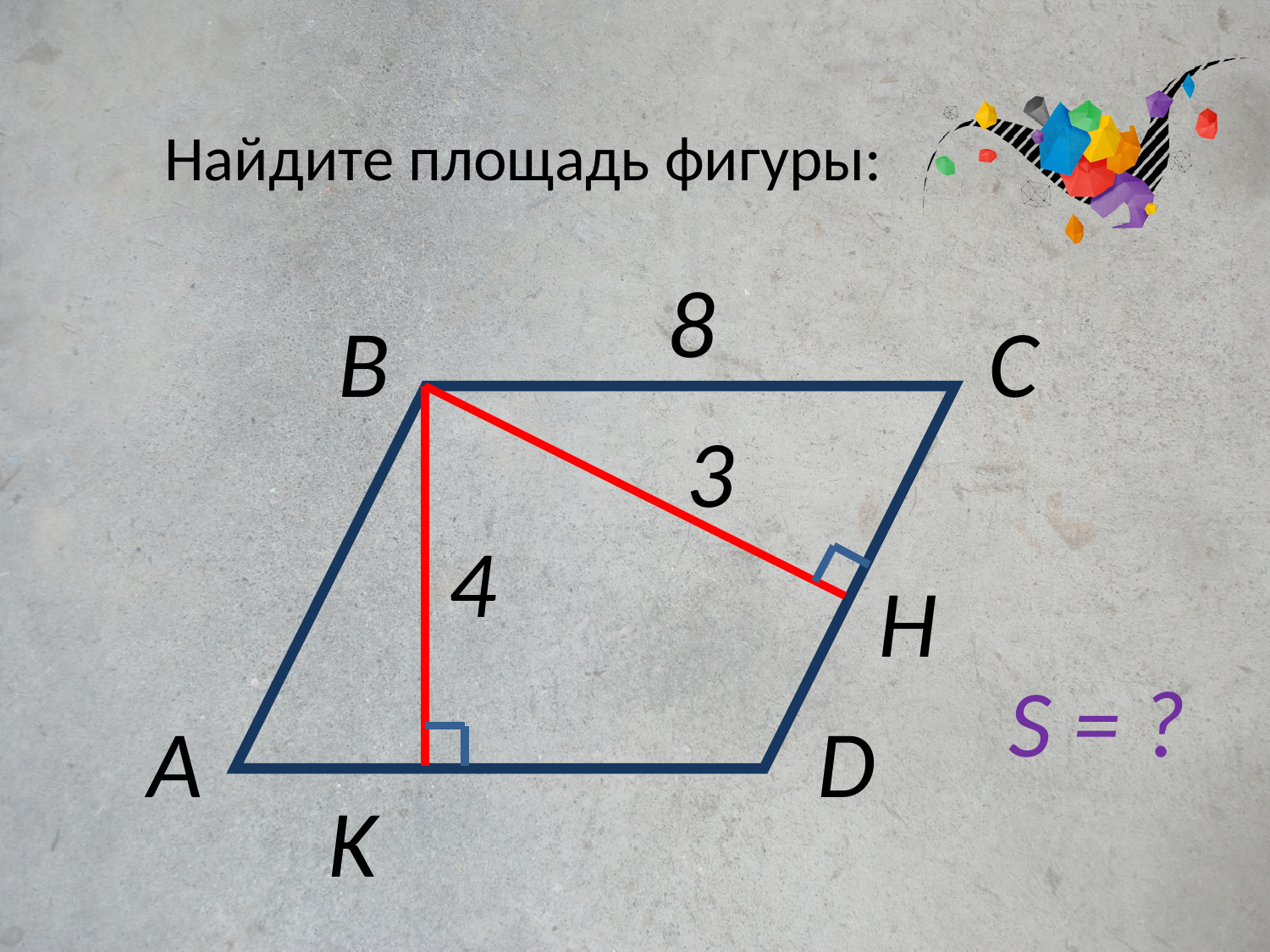

# Найдите площадь фигуры:
8
B
C

3
4
H
S = ?
A
D
K